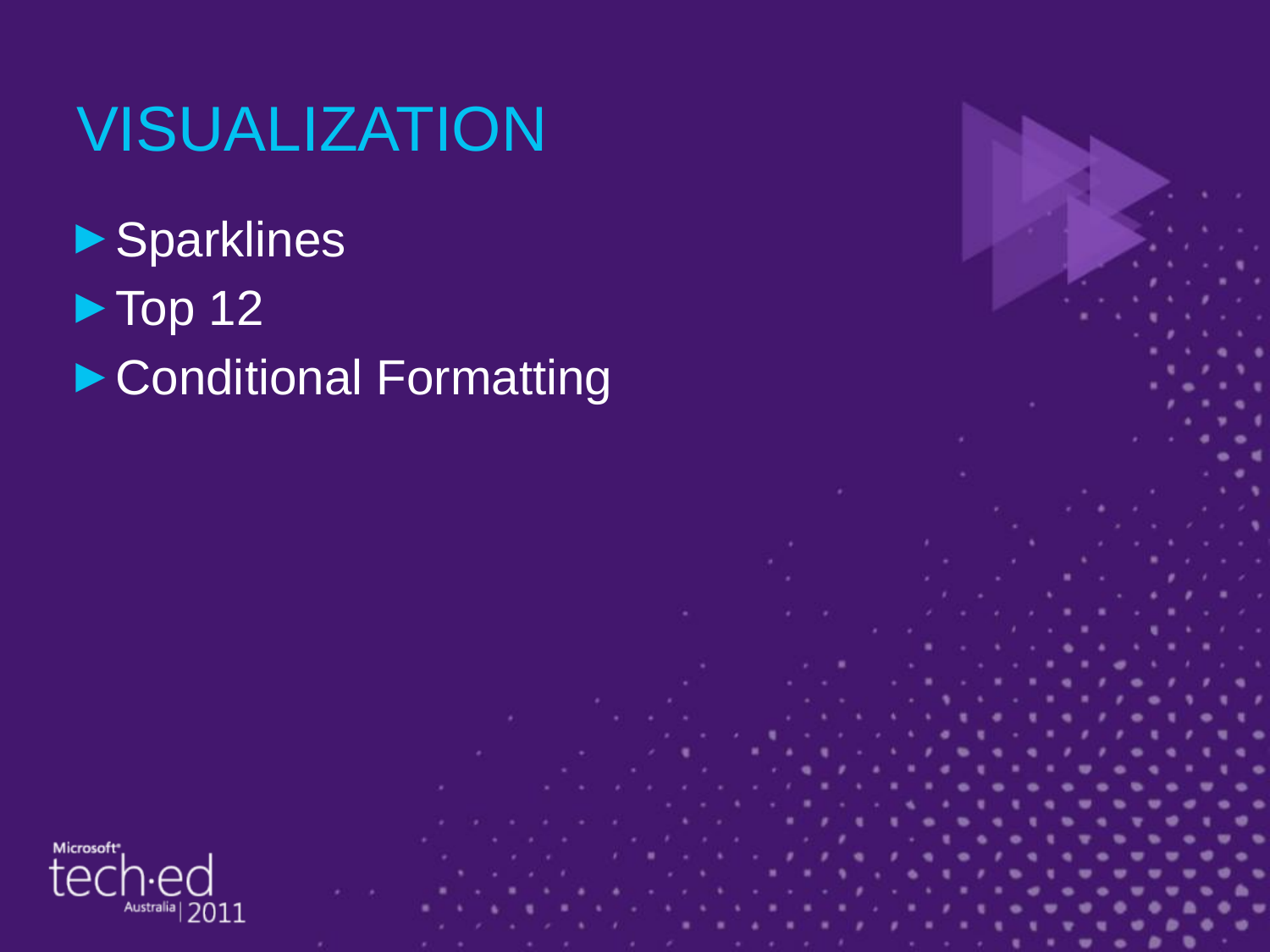

# VISUALIZATION
Sparklines
Top 12
Conditional Formatting